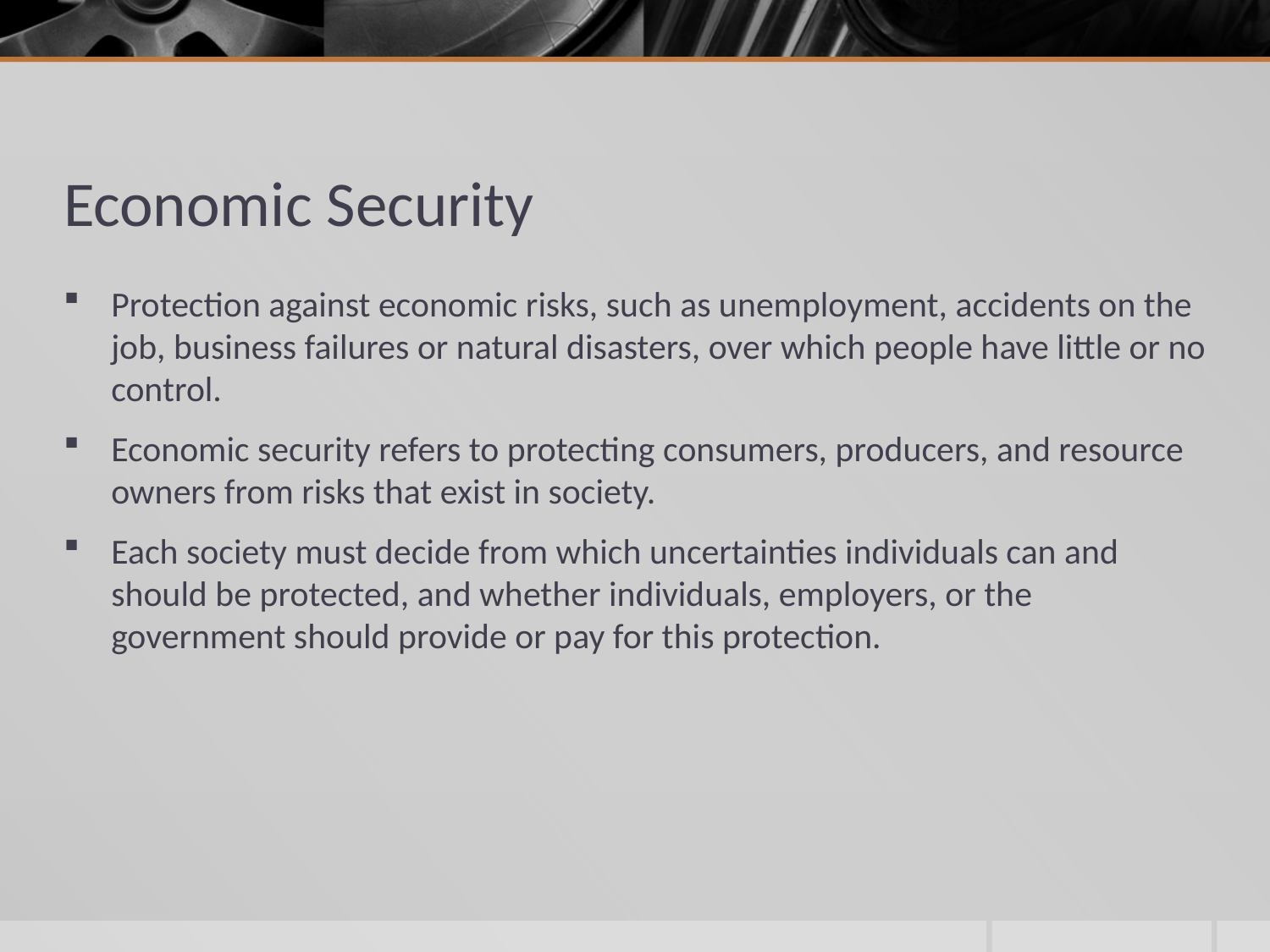

# Economic Security
Protection against economic risks, such as unemployment, accidents on the job, business failures or natural disasters, over which people have little or no control.
Economic security refers to protecting consumers, producers, and resource owners from risks that exist in society.
Each society must decide from which uncertainties individuals can and should be protected, and whether individuals, employers, or the government should provide or pay for this protection.